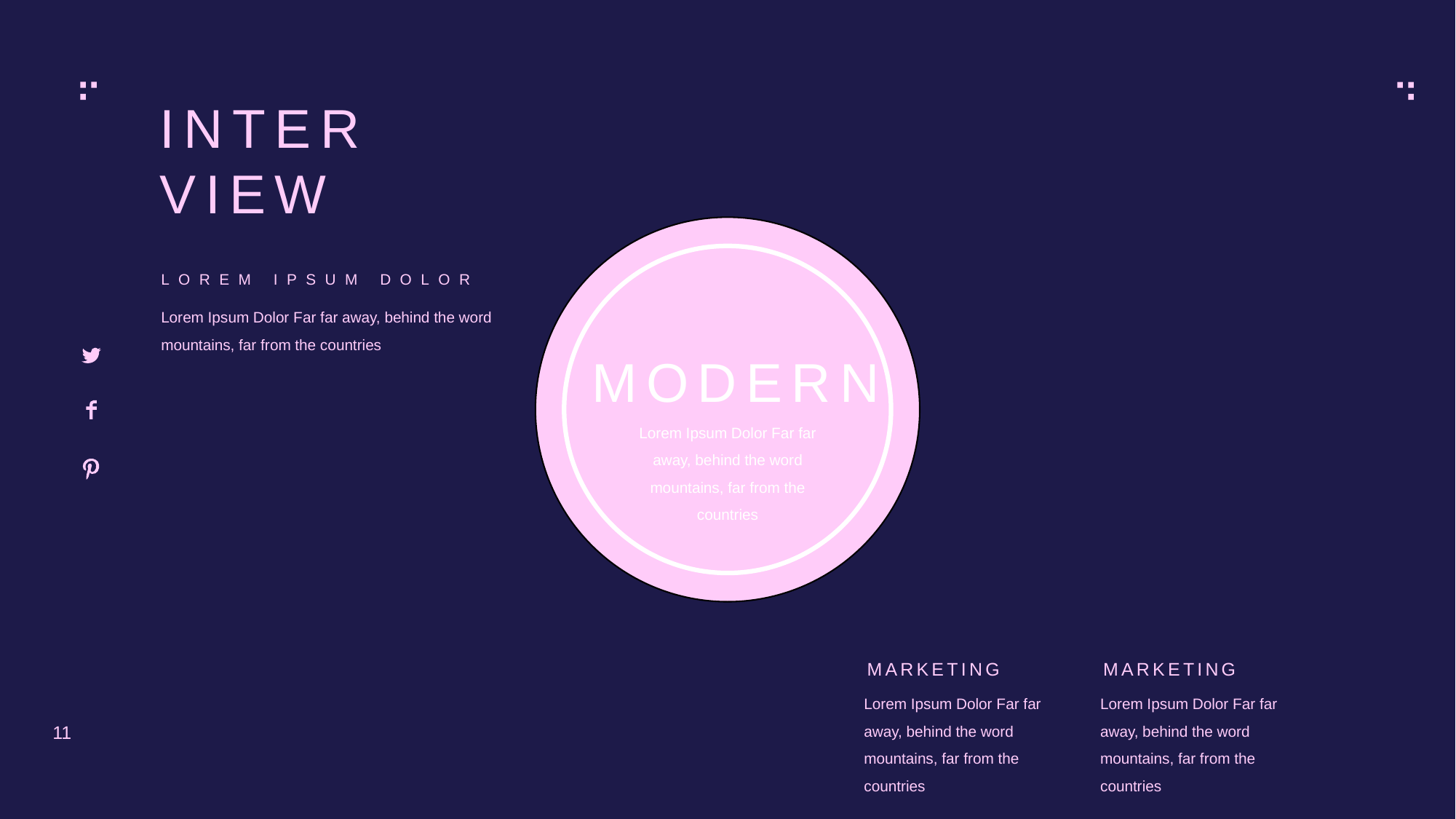

INTER
VIEW
e7d195523061f1c0c2b73831c94a3edc981f60e396d3e182073EE1468018468A7F192AE5E5CD515B6C3125F8AF6E4EE646174E8CF0B46FD19828DCE8CDA3B3A044A74F0E769C5FA8CB87AB6FC303C8BA3785FAC64AF5424764E128FECAE4CC72BD54E486F2F2A60F51B8A1D54097D49F626B96969F5CCE921267A92A2F22AC8A839D5EE3DCAA21587D0441DCE9CD8276

LOREM IPSUM DOLOR
Lorem Ipsum Dolor Far far away, behind the word mountains, far from the countries
MODERN
Lorem Ipsum Dolor Far far away, behind the word mountains, far from the countries
MARKETING
MARKETING
Lorem Ipsum Dolor Far far away, behind the word mountains, far from the countries
Lorem Ipsum Dolor Far far away, behind the word mountains, far from the countries